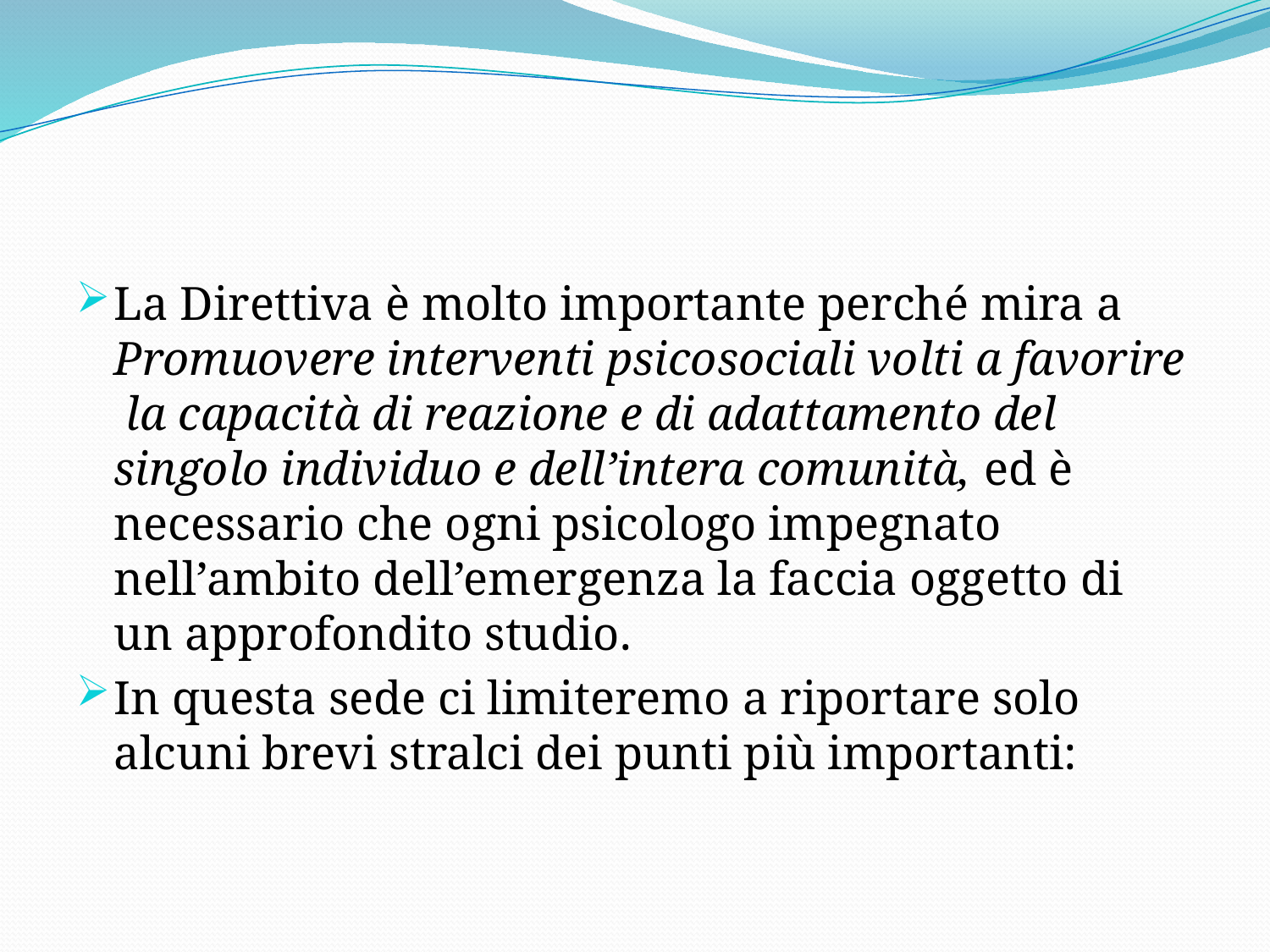

#
La Direttiva è molto importante perché mira a  Promuovere interventi psicosociali volti a favorire  la capacità di reazione e di adattamento del singolo individuo e dell’intera comunità, ed è necessario che ogni psicologo impegnato nell’ambito dell’emergenza la faccia oggetto di un approfondito studio.
In questa sede ci limiteremo a riportare solo alcuni brevi stralci dei punti più importanti: